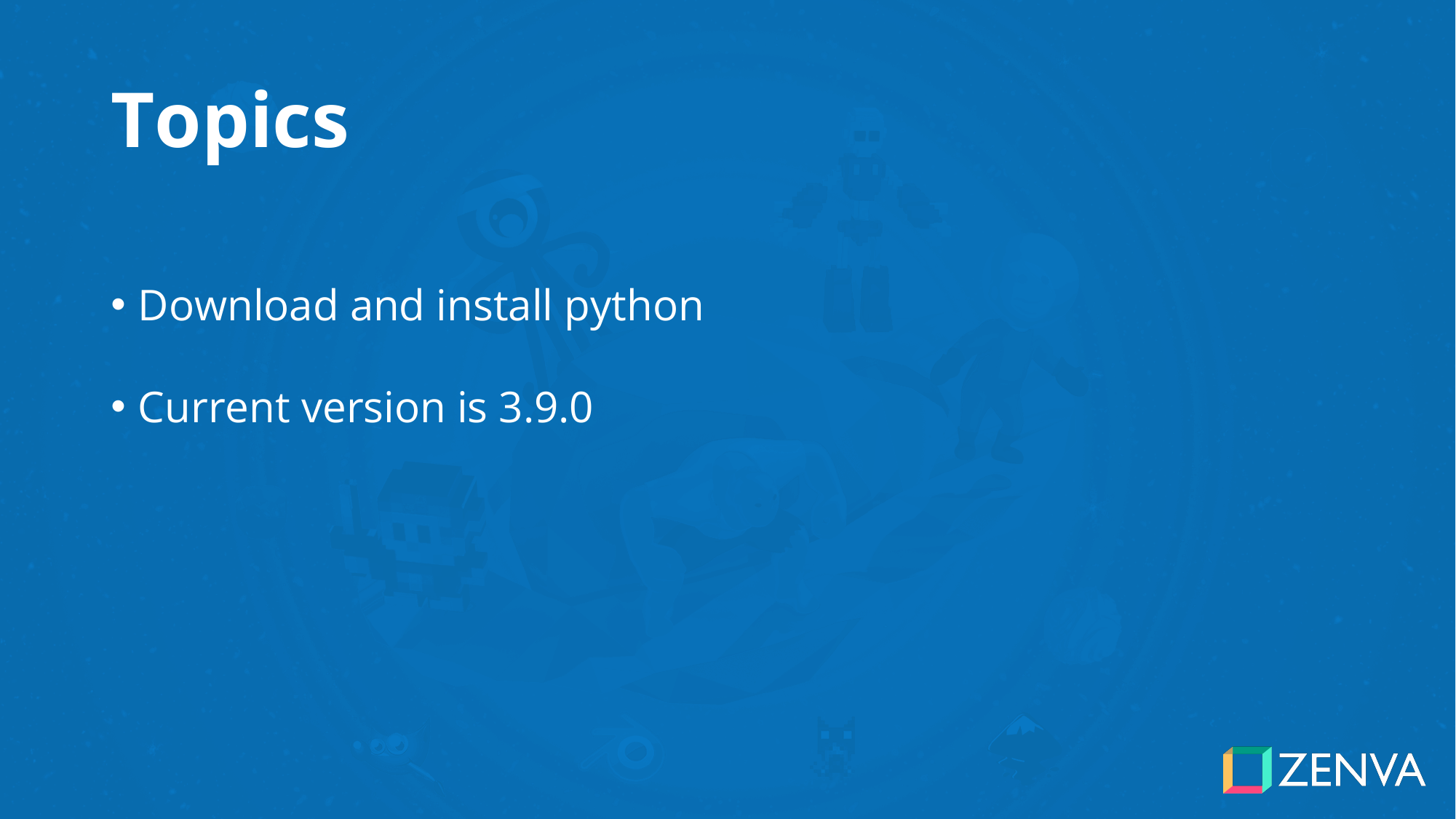

# Topics
Download and install python
Current version is 3.9.0